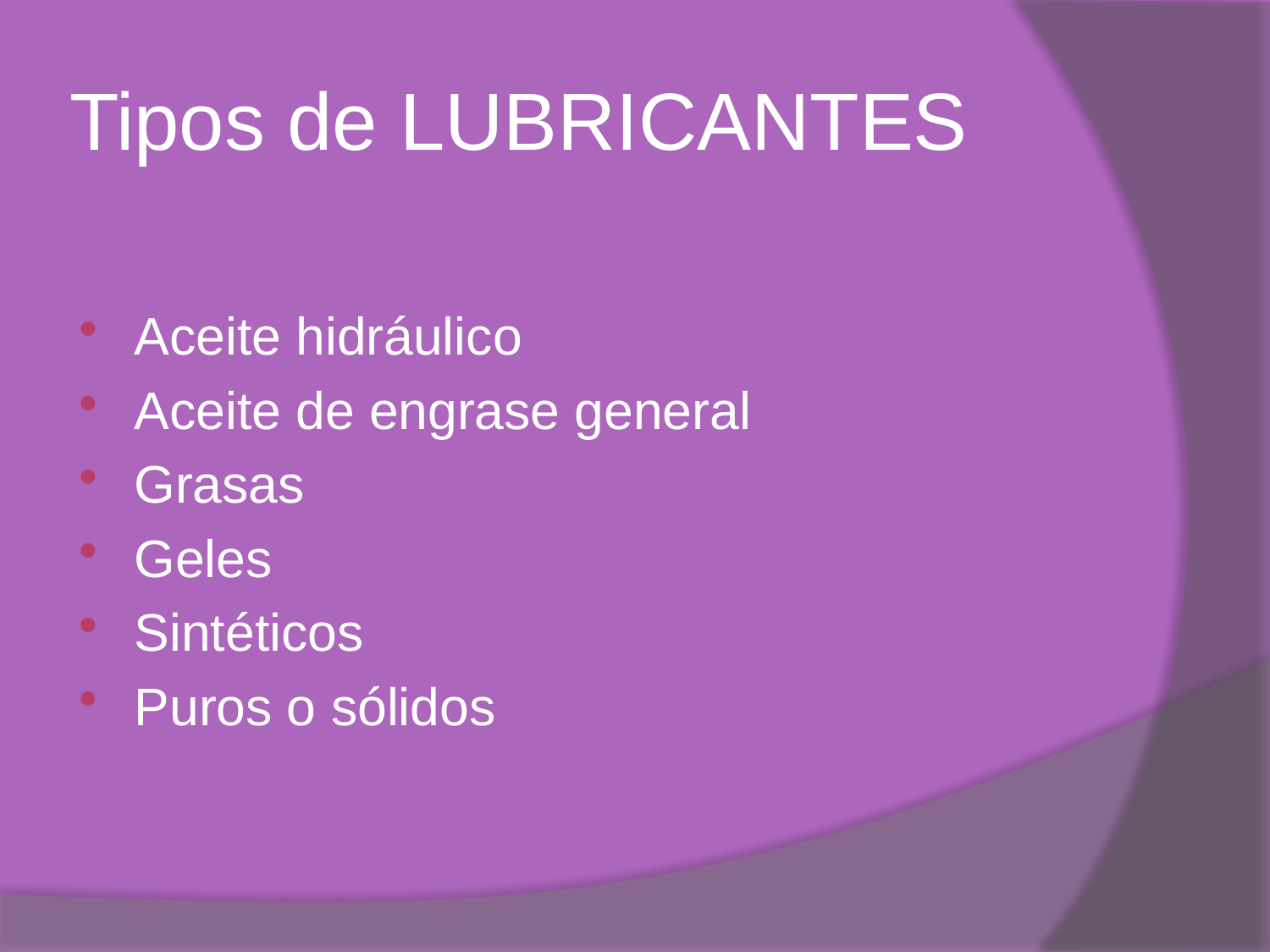

# Tipos de LUBRICANTES

Aceite hidráulico
Aceite de engrase general
Grasas
Geles
Sintéticos
Puros o sólidos